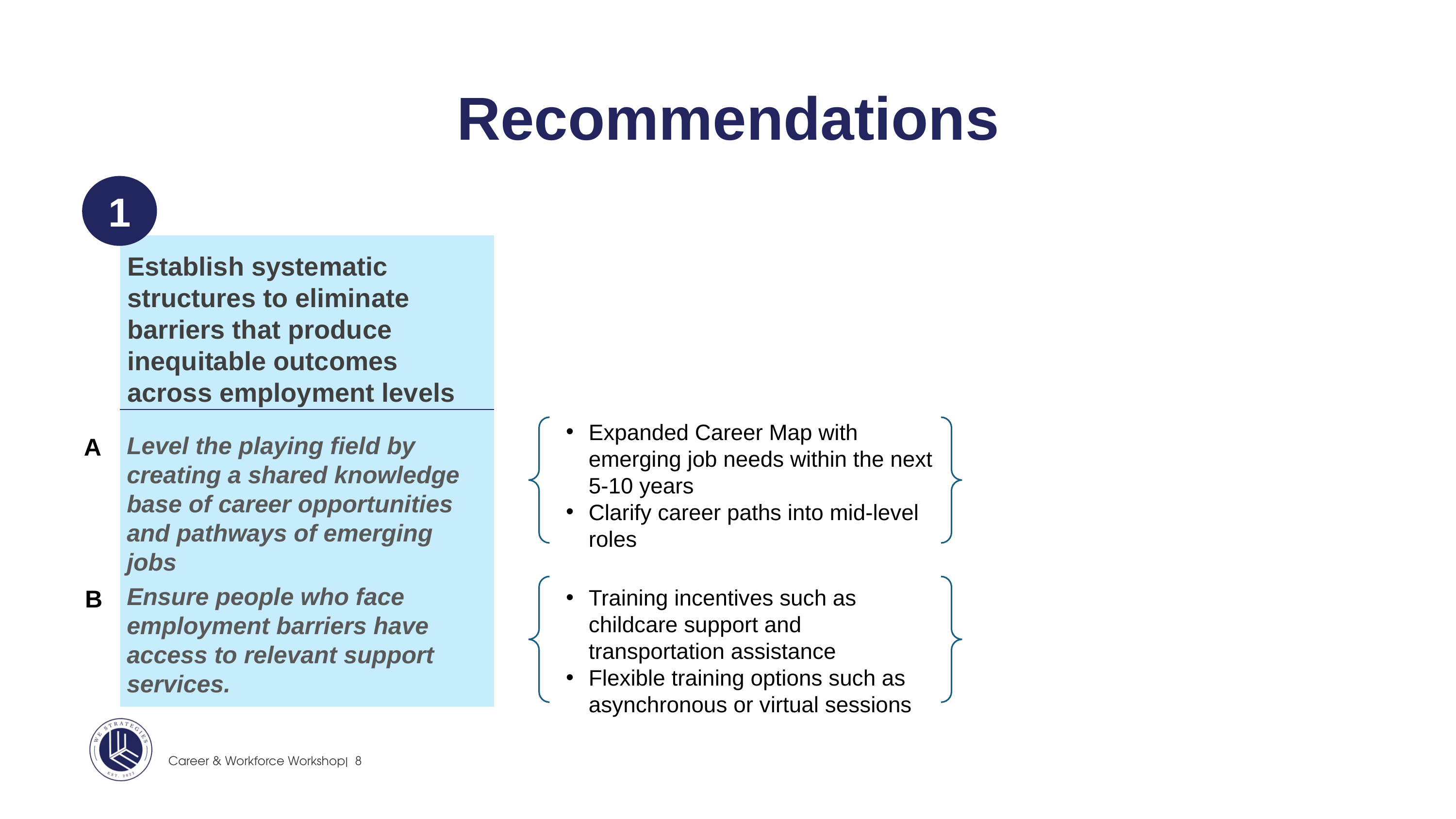

Recommendations
1

Establish systematic structures to eliminate barriers that produce inequitable outcomes across employment levels
Expanded Career Map with emerging job needs within the next 5-10 years
Clarify career paths into mid-level roles

Level the playing field by creating a shared knowledge base of career opportunities and pathways of emerging jobs
A

Ensure people who face employment barriers have access to relevant support services.
B
Training incentives such as childcare support and transportation assistance
Flexible training options such as asynchronous or virtual sessions